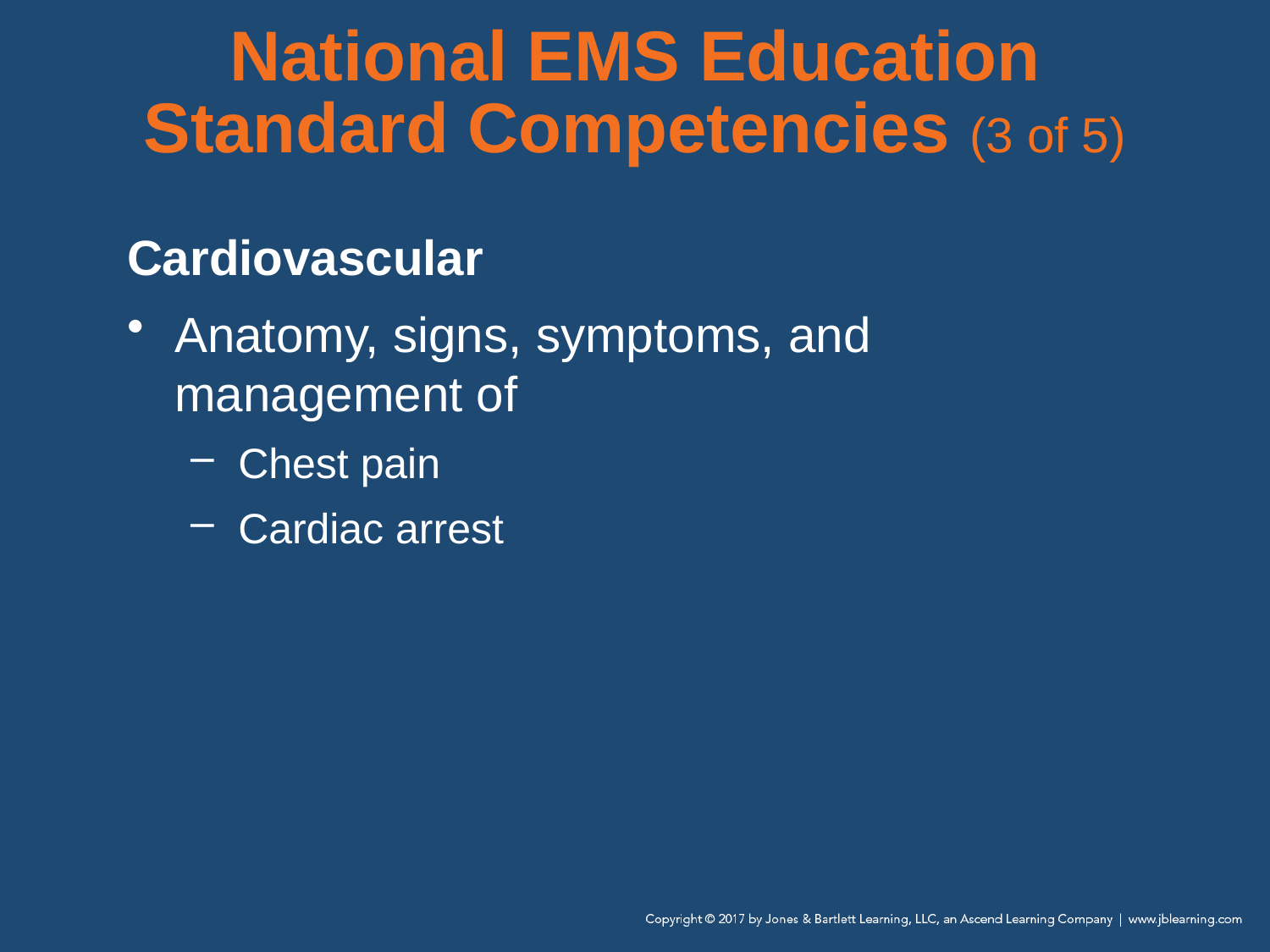

# National EMS Education Standard Competencies (3 of 5)
Cardiovascular
Anatomy, signs, symptoms, and management of
Chest pain
Cardiac arrest